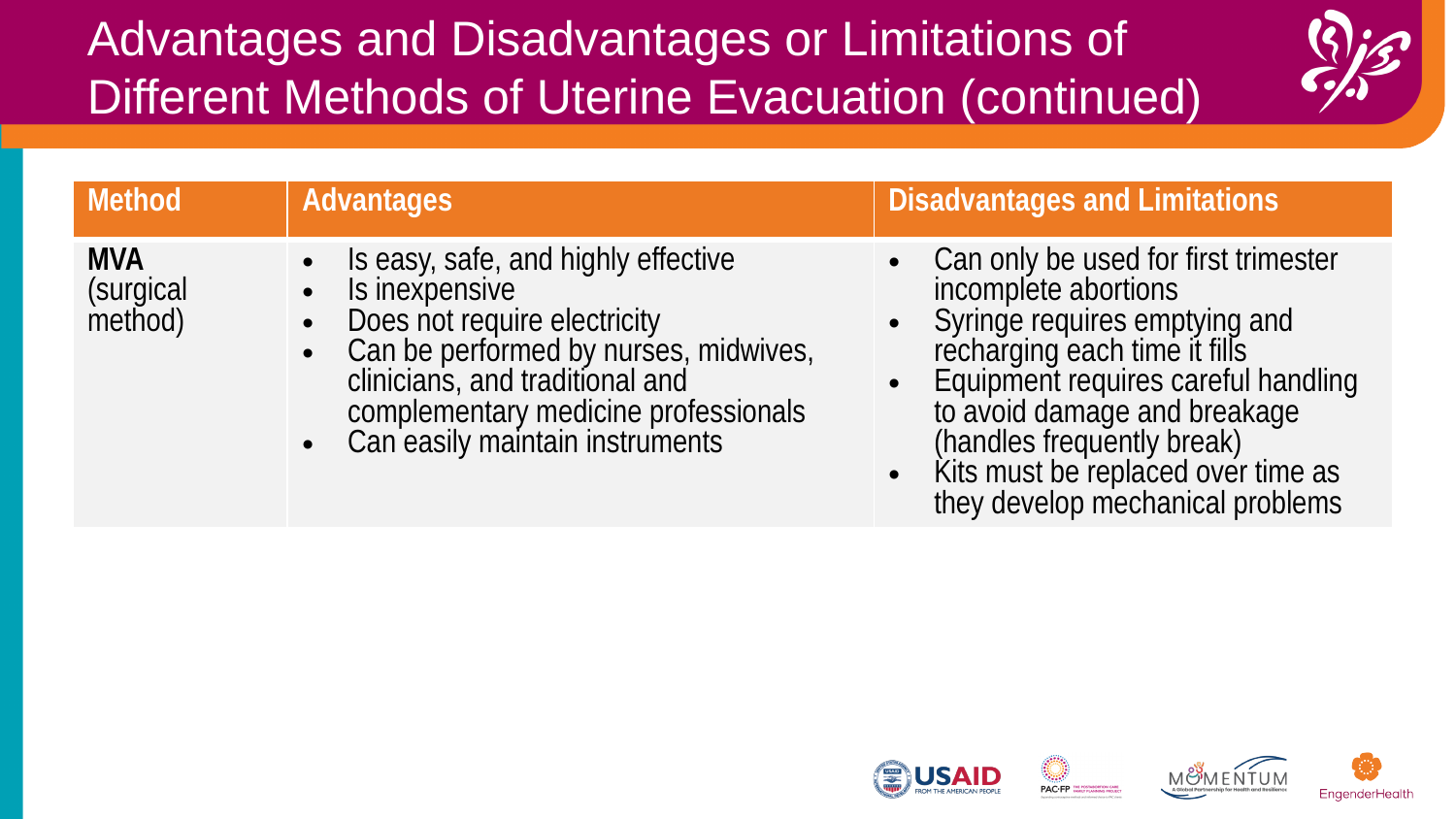

Advantages and Disadvantages or Limitations of Different Methods of Uterine Evacuation (continued)
| Method | Advantages | Disadvantages and Limitations |
| --- | --- | --- |
| MVA (surgical method) | Is easy, safe, and highly effective Is inexpensive Does not require electricity Can be performed by nurses, midwives, clinicians, and traditional and complementary medicine professionals  Can easily maintain instruments | Can only be used for first trimester incomplete abortions Syringe requires emptying and recharging each time it fills  Equipment requires careful handling to avoid damage and breakage (handles frequently break) Kits must be replaced over time as they develop mechanical problems |